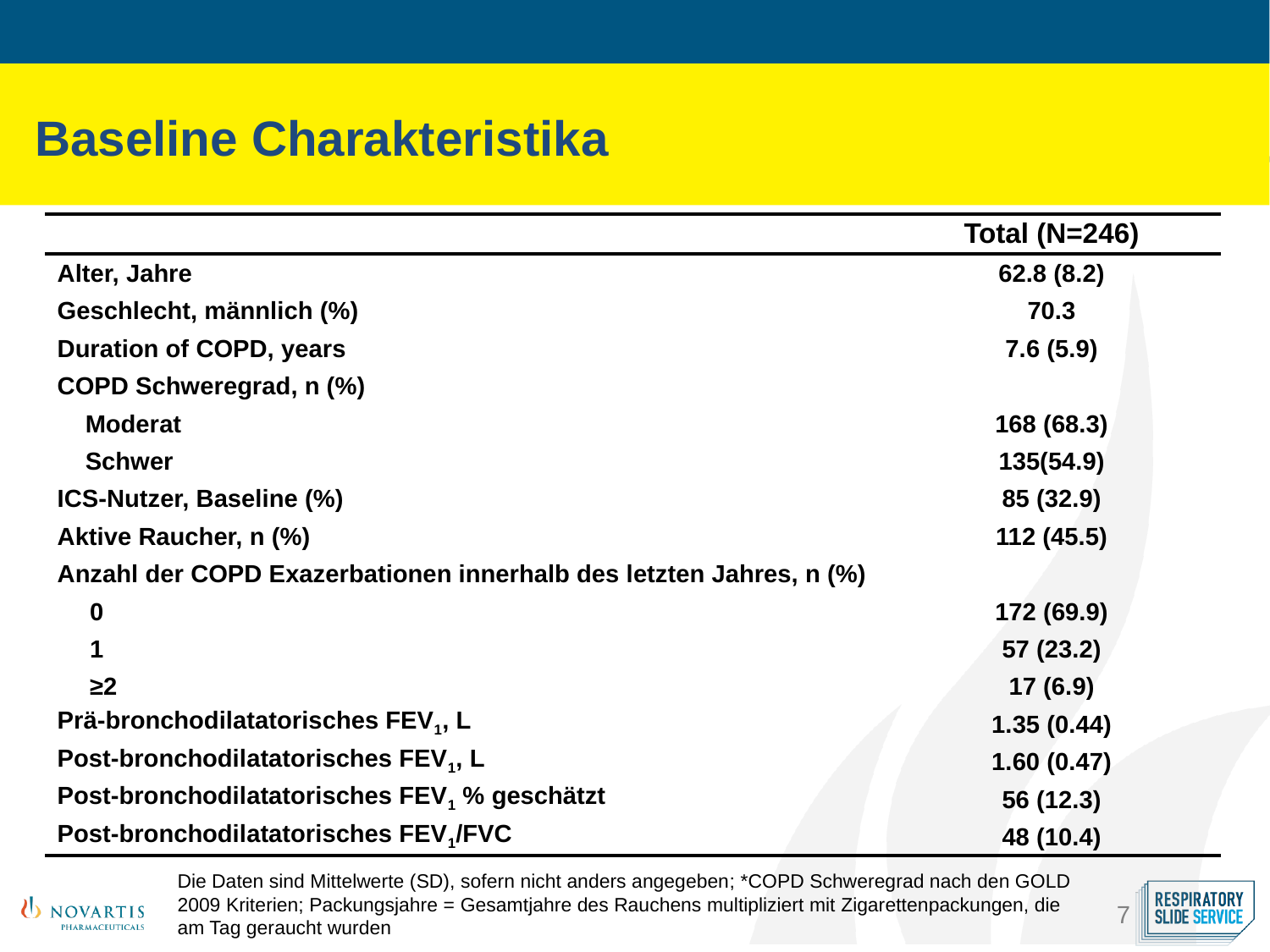

# Baseline Charakteristika
|  | Total (N=246) |
| --- | --- |
| Alter, Jahre | 62.8 (8.2) |
| Geschlecht, männlich (%) | 70.3 |
| Duration of COPD, years | 7.6 (5.9) |
| COPD Schweregrad, n (%) |  |
| Moderat | 168 (68.3) |
| Schwer | 135(54.9) |
| ICS-Nutzer, Baseline (%) | 85 (32.9) |
| Aktive Raucher, n (%) | 112 (45.5) |
| Anzahl der COPD Exazerbationen innerhalb des letzten Jahres, n (%) |  |
| 0 | 172 (69.9) |
| 1 | 57 (23.2) |
| ≥2 | 17 (6.9) |
| Prä-bronchodilatatorisches FEV1, L | 1.35 (0.44) |
| Post-bronchodilatatorisches FEV1, L | 1.60 (0.47) |
| Post-bronchodilatatorisches FEV1 % geschätzt | 56 (12.3) |
| Post-bronchodilatatorisches FEV1/FVC | 48 (10.4) |
Die Daten sind Mittelwerte (SD), sofern nicht anders angegeben; *COPD Schweregrad nach den GOLD 2009 Kriterien; Packungsjahre = Gesamtjahre des Rauchens multipliziert mit Zigarettenpackungen, die am Tag geraucht wurden